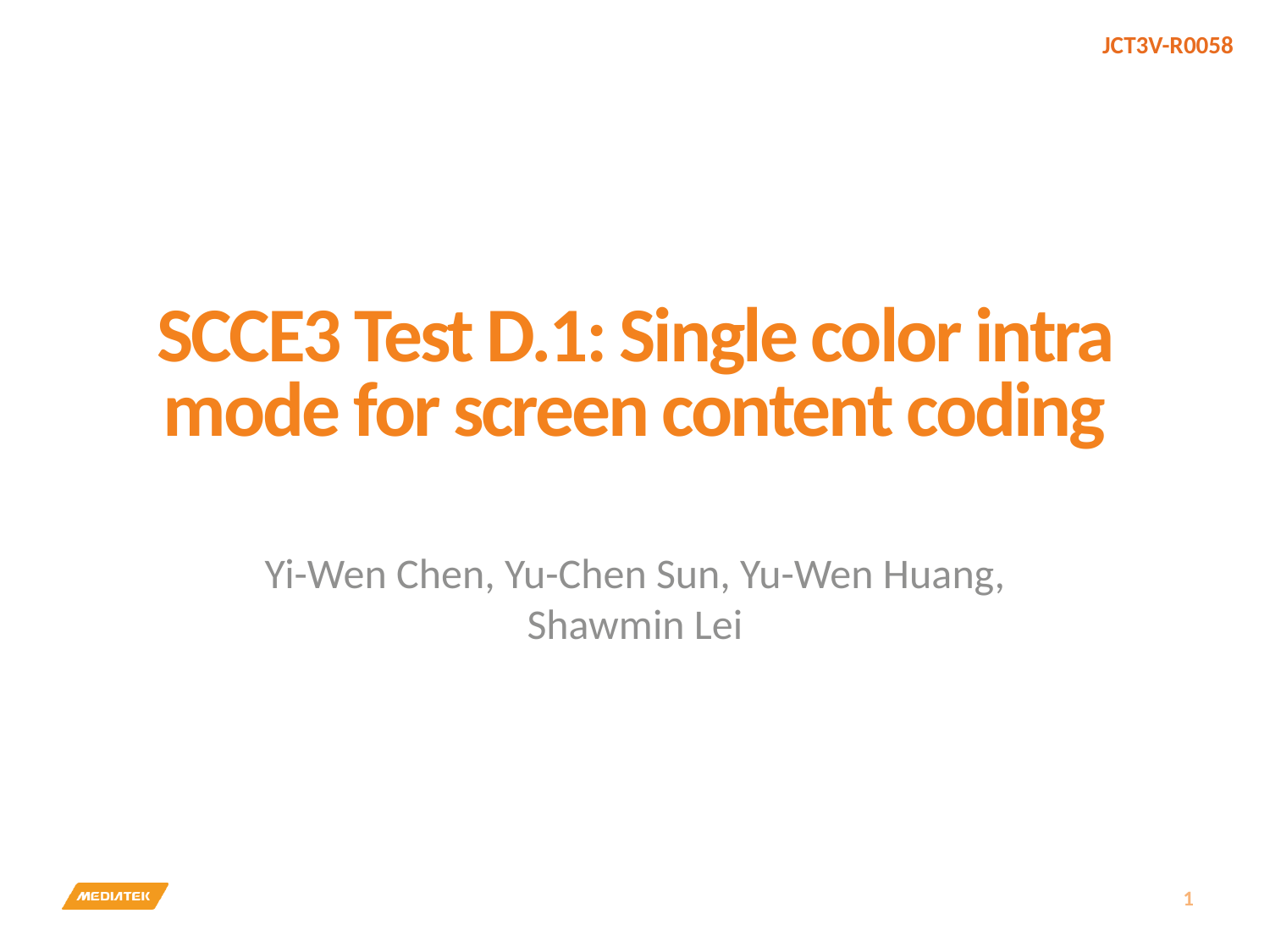

# SCCE3 Test D.1: Single color intra mode for screen content coding
Yi-Wen Chen, Yu-Chen Sun, Yu-Wen Huang, Shawmin Lei
1